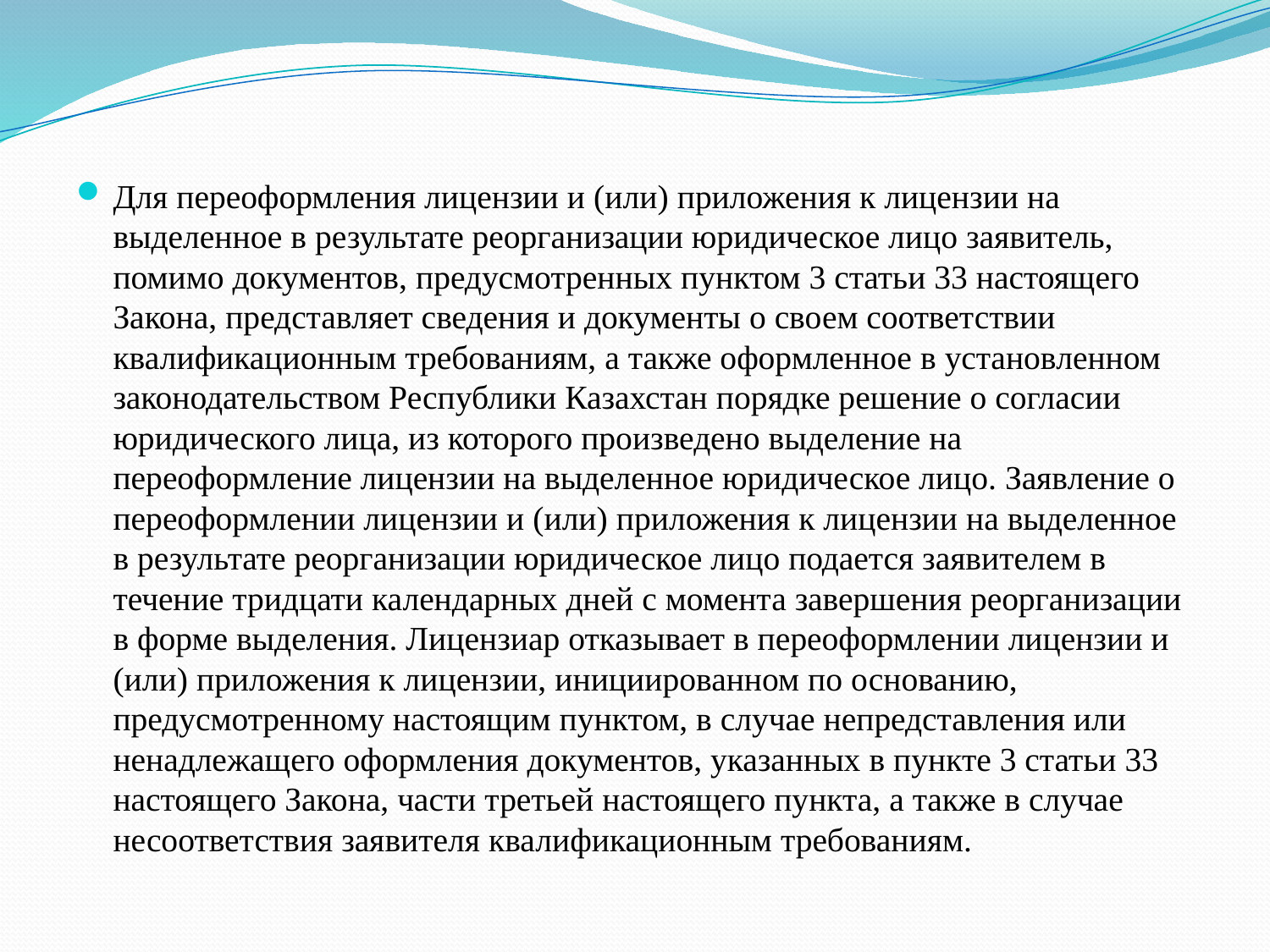

Для переоформления лицензии и (или) приложения к лицензии на выделенное в результате реорганизации юридическое лицо заявитель, помимо документов, предусмотренных пунктом 3 статьи 33 настоящего Закона, представляет сведения и документы о своем соответствии квалификационным требованиям, а также оформленное в установленном законодательством Республики Казахстан порядке решение о согласии юридического лица, из которого произведено выделение на переоформление лицензии на выделенное юридическое лицо. Заявление о переоформлении лицензии и (или) приложения к лицензии на выделенное в результате реорганизации юридическое лицо подается заявителем в течение тридцати календарных дней с момента завершения реорганизации в форме выделения. Лицензиар отказывает в переоформлении лицензии и (или) приложения к лицензии, инициированном по основанию, предусмотренному настоящим пунктом, в случае непредставления или ненадлежащего оформления документов, указанных в пункте 3 статьи 33 настоящего Закона, части третьей настоящего пункта, а также в случае несоответствия заявителя квалификационным требованиям.